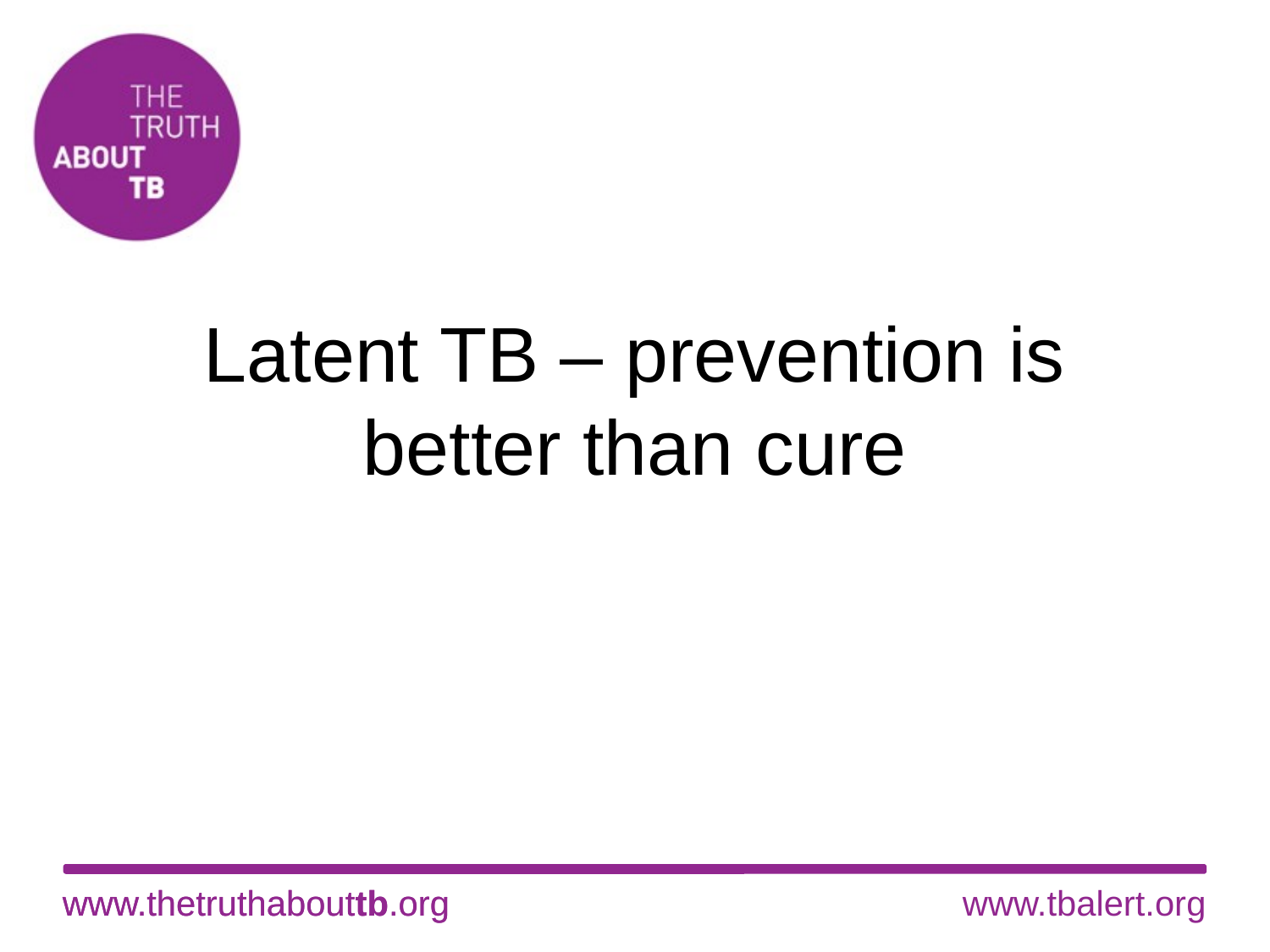

# Latent TB – prevention is better than cure